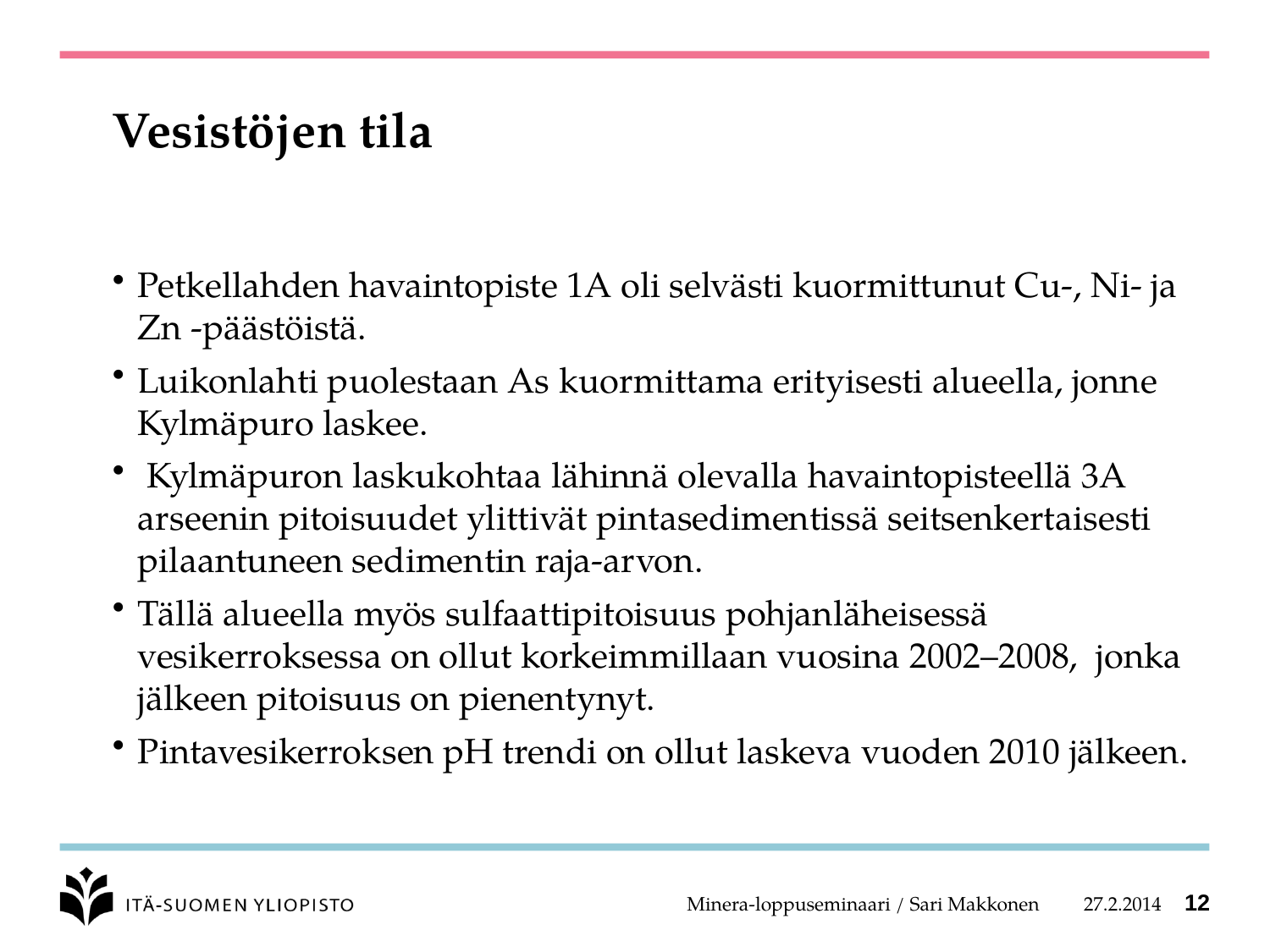

# Vesistöjen tila
Petkellahden havaintopiste 1A oli selvästi kuormittunut Cu-, Ni- ja Zn -päästöistä.
Luikonlahti puolestaan As kuormittama erityisesti alueella, jonne Kylmäpuro laskee.
 Kylmäpuron laskukohtaa lähinnä olevalla havaintopisteellä 3A arseenin pitoisuudet ylittivät pintasedimentissä seitsenkertaisesti pilaantuneen sedimentin raja-arvon.
Tällä alueella myös sulfaattipitoisuus pohjanläheisessä vesikerroksessa on ollut korkeimmillaan vuosina 2002–2008,  jonka jälkeen pitoisuus on pienentynyt.
Pintavesikerroksen pH trendi on ollut laskeva vuoden 2010 jälkeen.

Minera-loppuseminaari / Sari Makkonen
27.2.2014
12